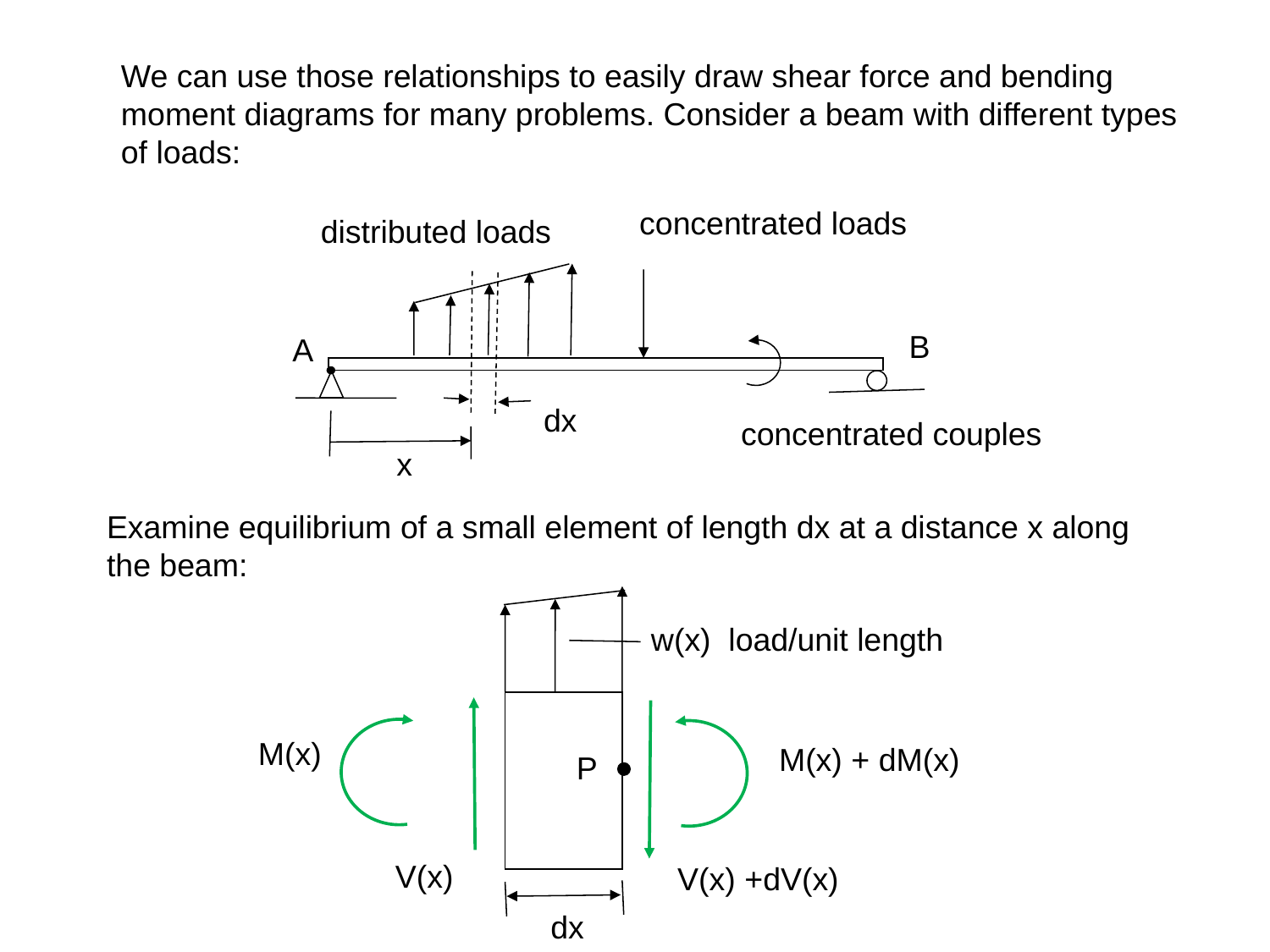

We can use those relationships to easily draw shear force and bending moment diagrams for many problems. Consider a beam with different types of loads:
concentrated loads
distributed loads

B
A

dx

concentrated couples

x

Examine equilibrium of a small element of length dx at a distance x along the beam:

w(x)  load/unit length

M(x)
M(x) + dM(x)
P

V(x)
V(x) +dV(x)

dx